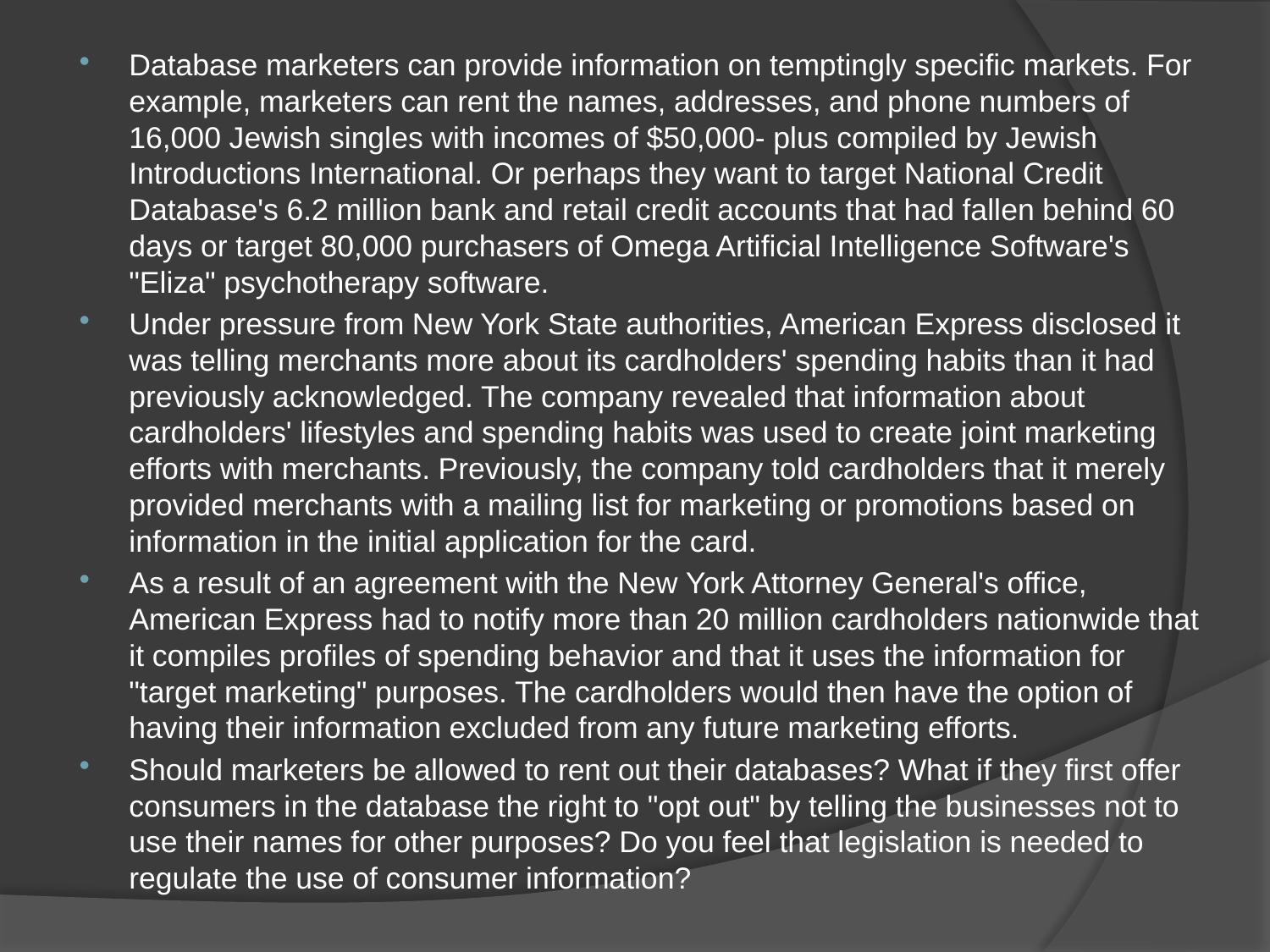

Database marketers can provide information on temptingly specific markets. For example, marketers can rent the names, addresses, and phone numbers of 16,000 Jewish singles with incomes of $50,000- plus compiled by Jewish Introductions International. Or perhaps they want to target National Credit Database's 6.2 million bank and retail credit accounts that had fallen behind 60 days or target 80,000 purchasers of Omega Artificial Intelligence Software's "Eliza" psychotherapy software.
Under pressure from New York State authorities, American Express disclosed it was telling merchants more about its cardholders' spending habits than it had previously acknowledged. The company revealed that information about cardholders' lifestyles and spending habits was used to create joint marketing efforts with merchants. Previously, the company told cardholders that it merely provided merchants with a mailing list for marketing or promotions based on information in the initial application for the card.
As a result of an agreement with the New York Attorney General's office, American Express had to notify more than 20 million cardholders nationwide that it compiles profiles of spending behavior and that it uses the information for "target marketing" purposes. The cardholders would then have the option of having their information excluded from any future marketing efforts.
Should marketers be allowed to rent out their databases? What if they first offer consumers in the database the right to "opt out" by telling the businesses not to use their names for other purposes? Do you feel that legislation is needed to regulate the use of consumer information?